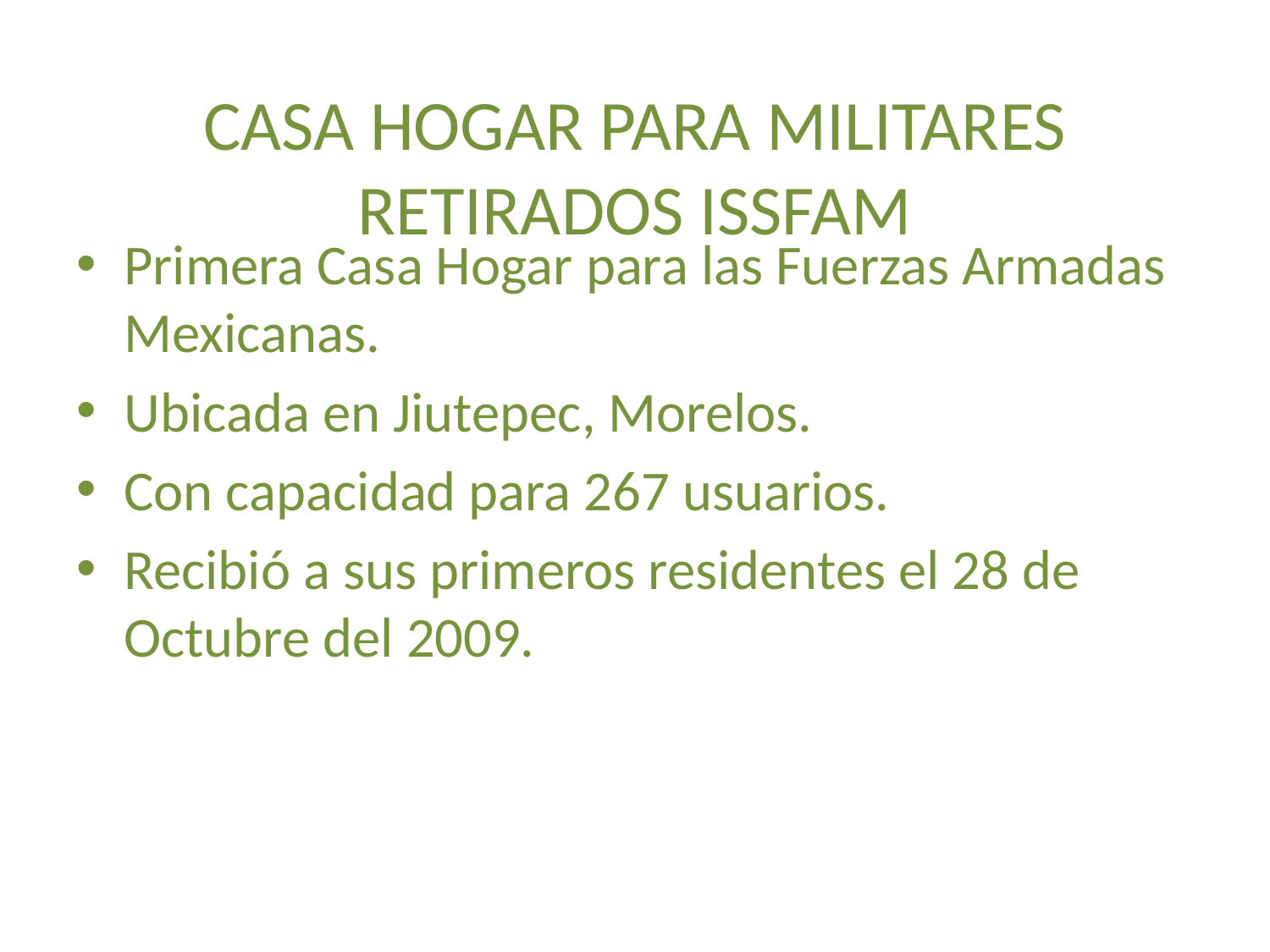

# CASA HOGAR PARA MILITARES RETIRADOS ISSFAM
Primera Casa Hogar para las Fuerzas Armadas Mexicanas.
Ubicada en Jiutepec, Morelos.
Con capacidad para 267 usuarios.
Recibió a sus primeros residentes el 28 de Octubre del 2009.